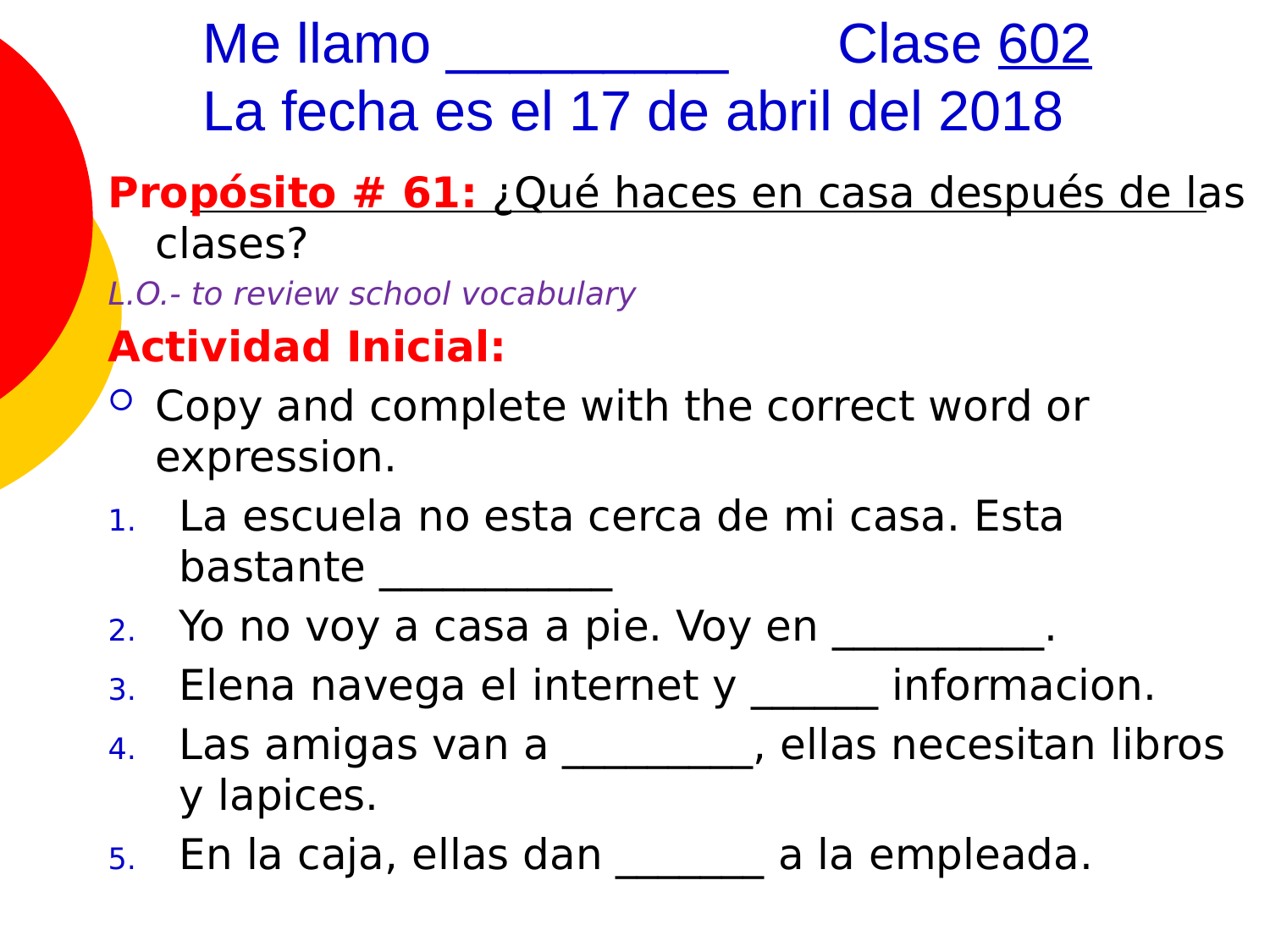

# Me llamo _________	Clase 602 La fecha es el 17 de abril del 2018
Propósito # 61: ¿Qué haces en casa después de las clases?
L.O.- to review school vocabulary
Actividad Inicial:
Copy and complete with the correct word or expression.
La escuela no esta cerca de mi casa. Esta bastante ___________
Yo no voy a casa a pie. Voy en __________.
Elena navega el internet y ______ informacion.
Las amigas van a _________, ellas necesitan libros y lapices.
En la caja, ellas dan _______ a la empleada.